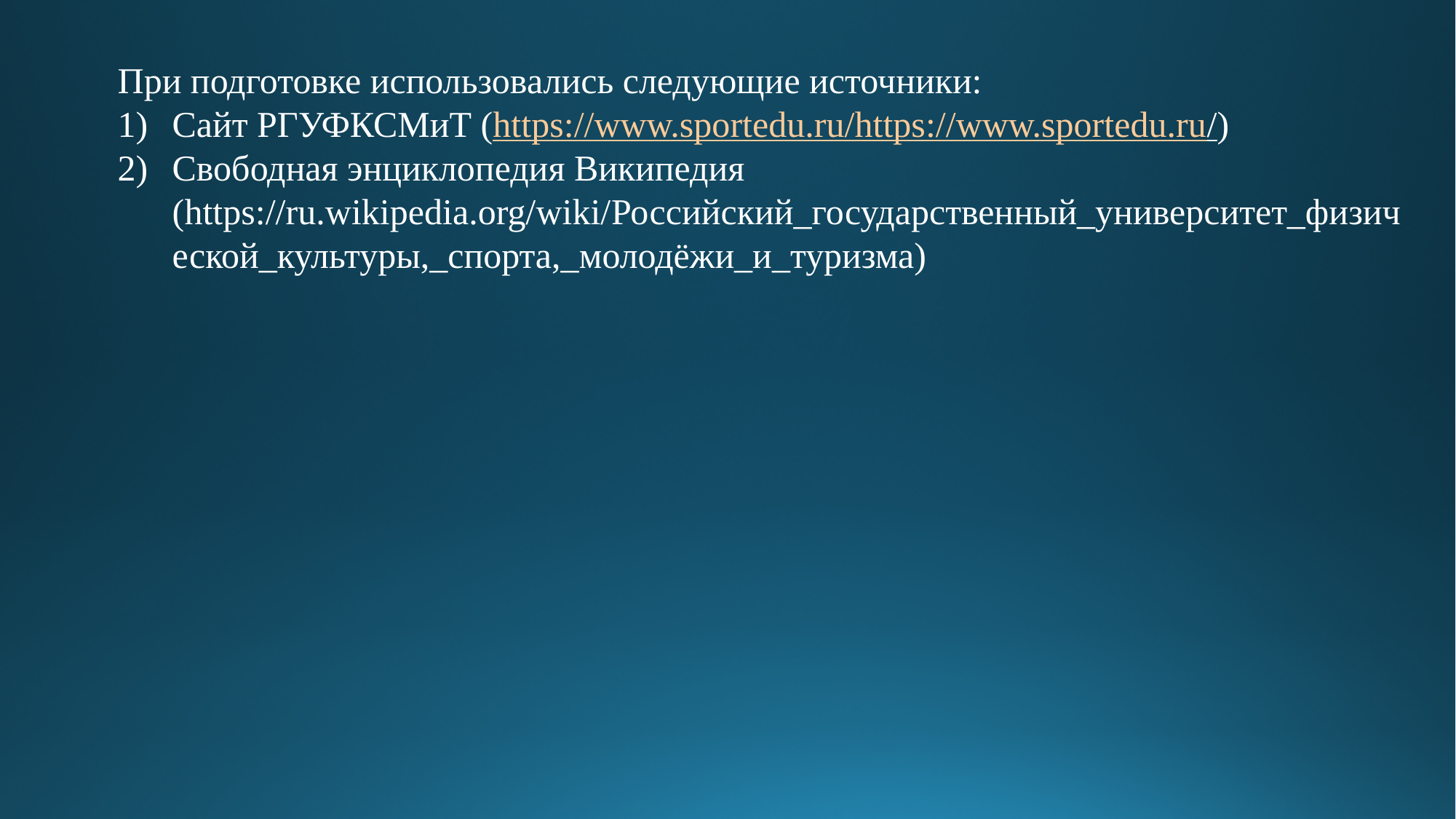

При подготовке использовались следующие источники:
Сайт РГУФКСМиТ (https://www.sportedu.ru/https://www.sportedu.ru/)
Свободная энциклопедия Википедия (https://ru.wikipedia.org/wiki/Российский_государственный_университет_физической_культуры,_спорта,_молодёжи_и_туризма)